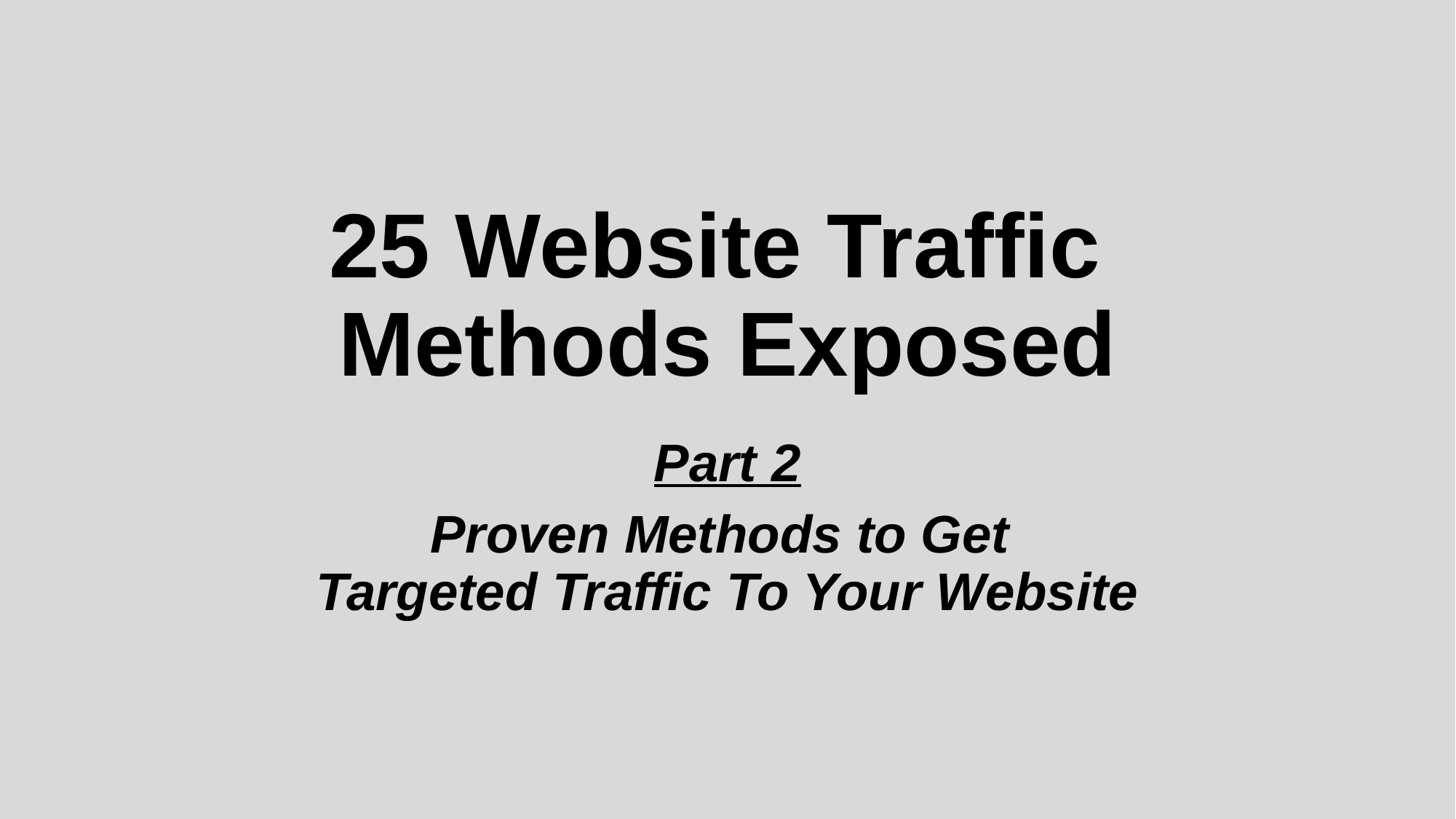

# 25 Website Traffic Methods Exposed
Part 2
Proven Methods to Get
Targeted Traffic To Your Website